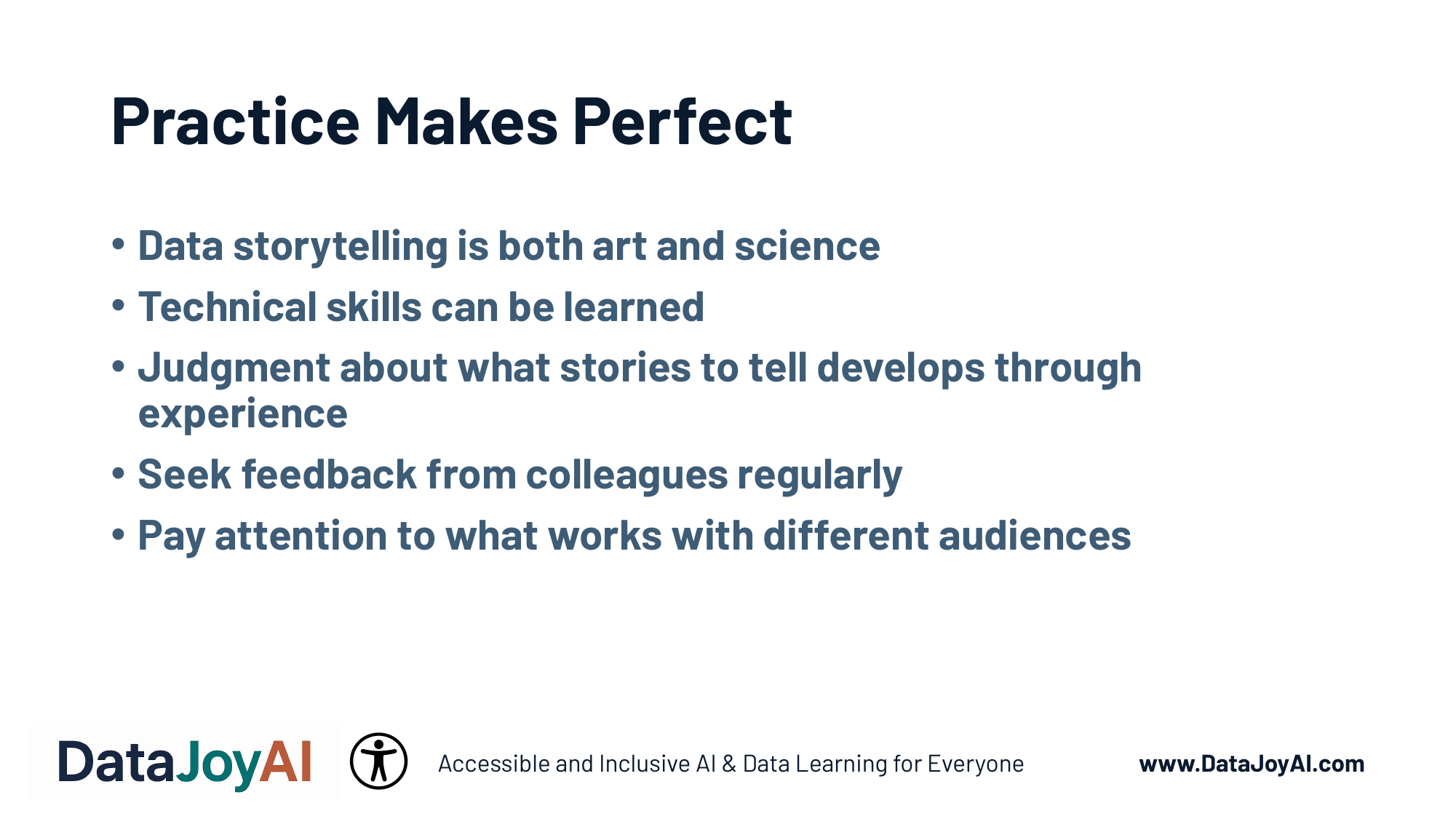

# Practice Makes Perfect
Data storytelling is both art and science
Technical skills can be learned
Judgment about what stories to tell develops through experience
Seek feedback from colleagues regularly
Pay attention to what works with different audiences